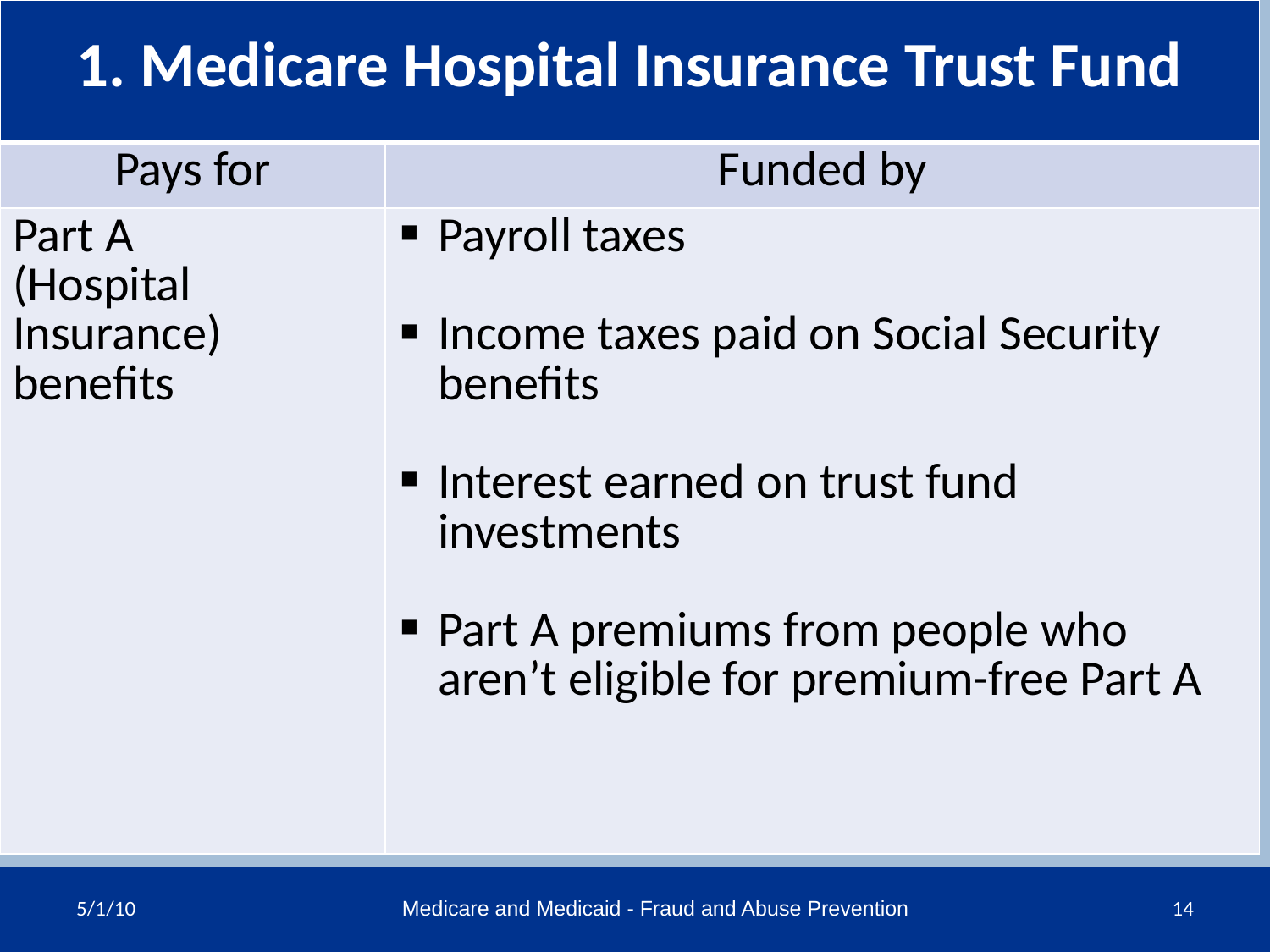

| 1. Medicare Hospital Insurance Trust Fund |  |
| --- | --- |
| Pays for | Funded by |
| Part A (Hospital Insurance) benefits | Payroll taxes Income taxes paid on Social Security benefits Interest earned on trust fund investments Part A premiums from people who aren’t eligible for premium-free Part A |
5/1/10
Medicare and Medicaid - Fraud and Abuse Prevention
14